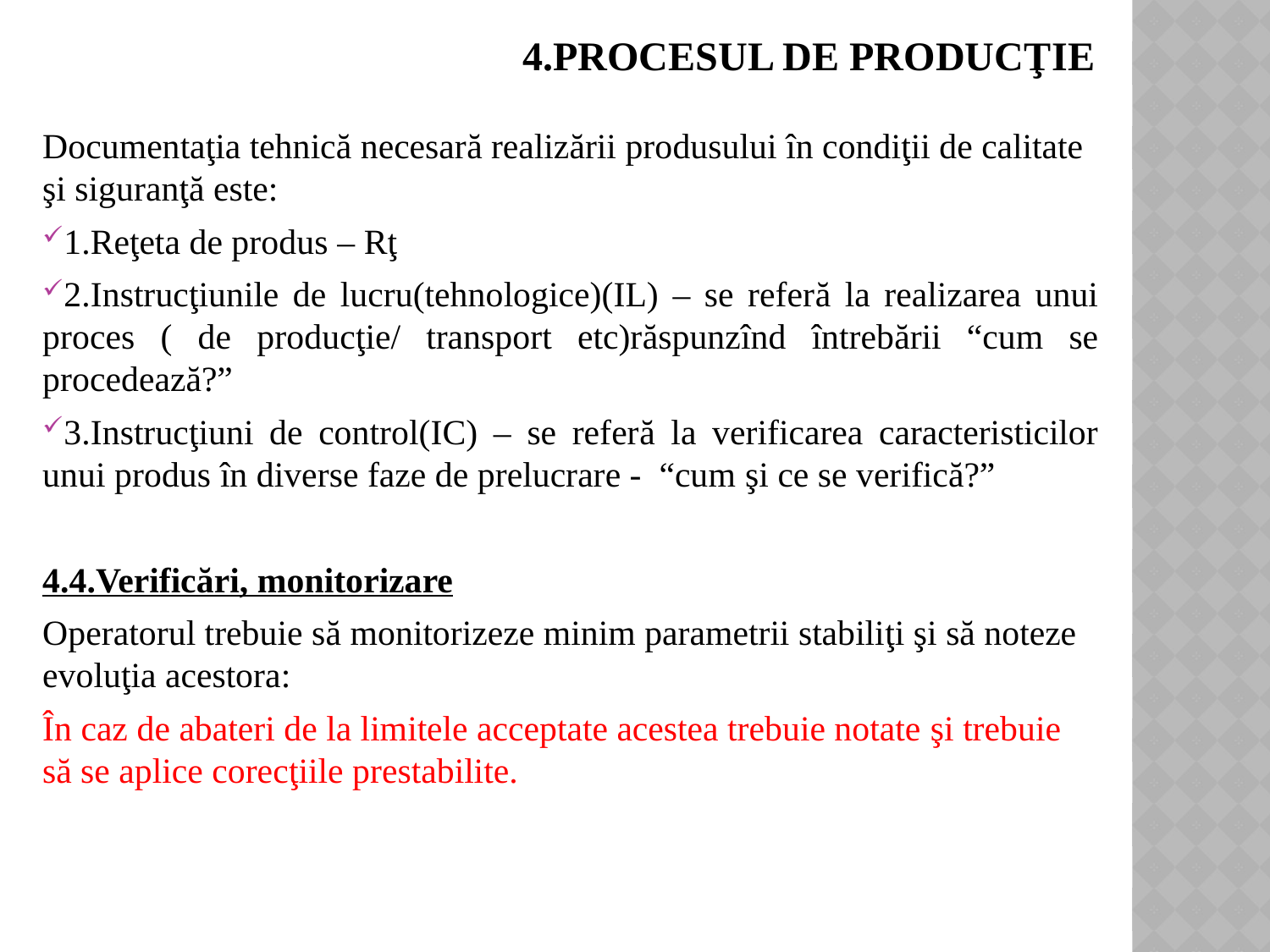

# 4.Procesul de producţie
Documentaţia tehnică necesară realizării produsului în condiţii de calitate şi siguranţă este:
1.Reţeta de produs – Rţ
2.Instrucţiunile de lucru(tehnologice)(IL) – se referă la realizarea unui proces ( de producţie/ transport etc)răspunzînd întrebării “cum se procedează?”
3.Instrucţiuni de control(IC) – se referă la verificarea caracteristicilor unui produs în diverse faze de prelucrare -  “cum şi ce se verifică?”

4.4.Verificări, monitorizare
Operatorul trebuie să monitorizeze minim parametrii stabiliţi şi să noteze evoluţia acestora:
În caz de abateri de la limitele acceptate acestea trebuie notate şi trebuie să se aplice corecţiile prestabilite.